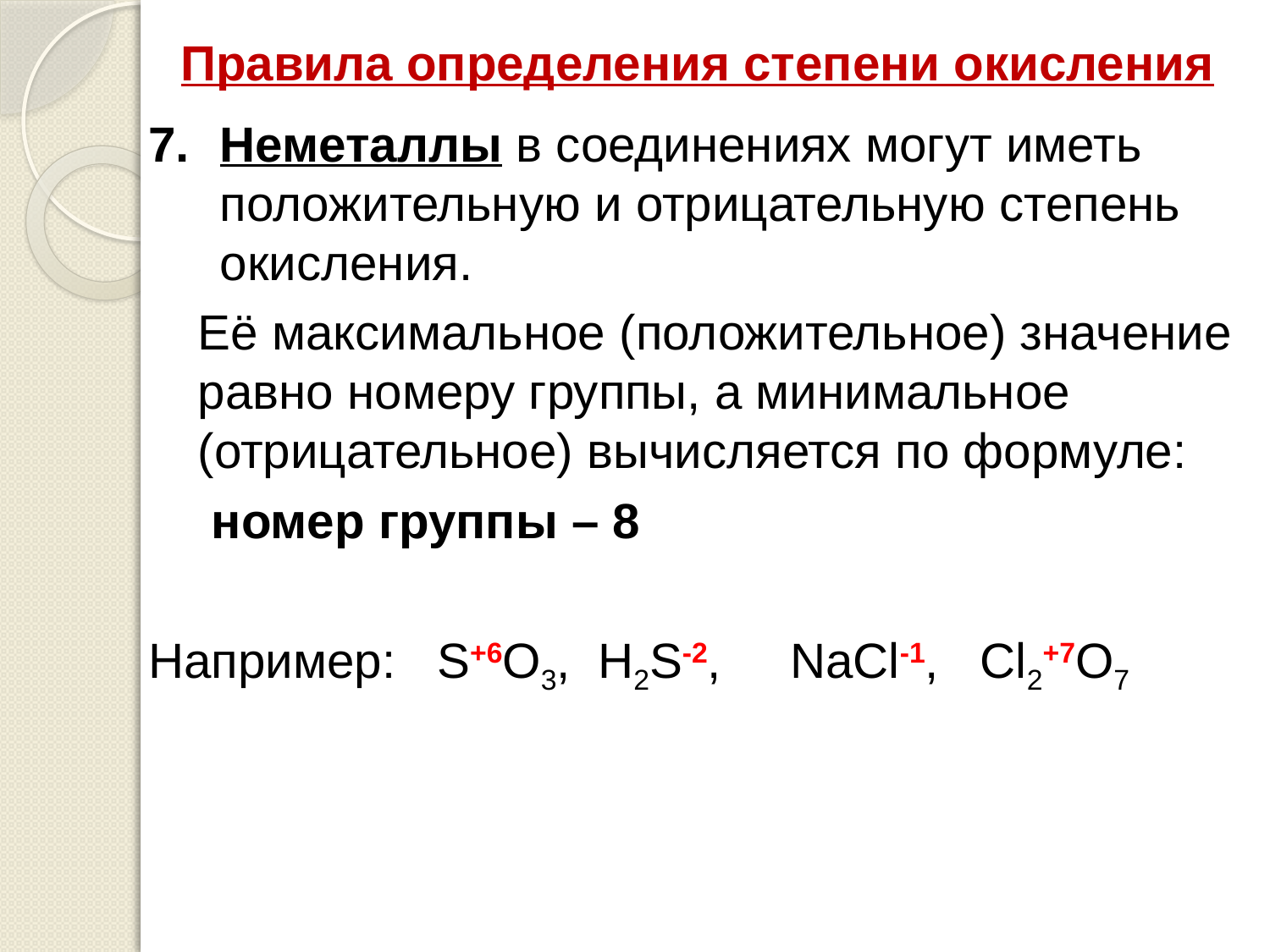

# Правила определения степени окисления
Неметаллы в соединениях могут иметь положительную и отрицательную степень окисления.
Её максимальное (положительное) значение равно номеру группы, а минимальное  (отрицательное) вычисляется по формуле:
	 номер группы – 8

Например:   S+6O3,  H2S-2,     NaCl-1,   Cl2+7O7